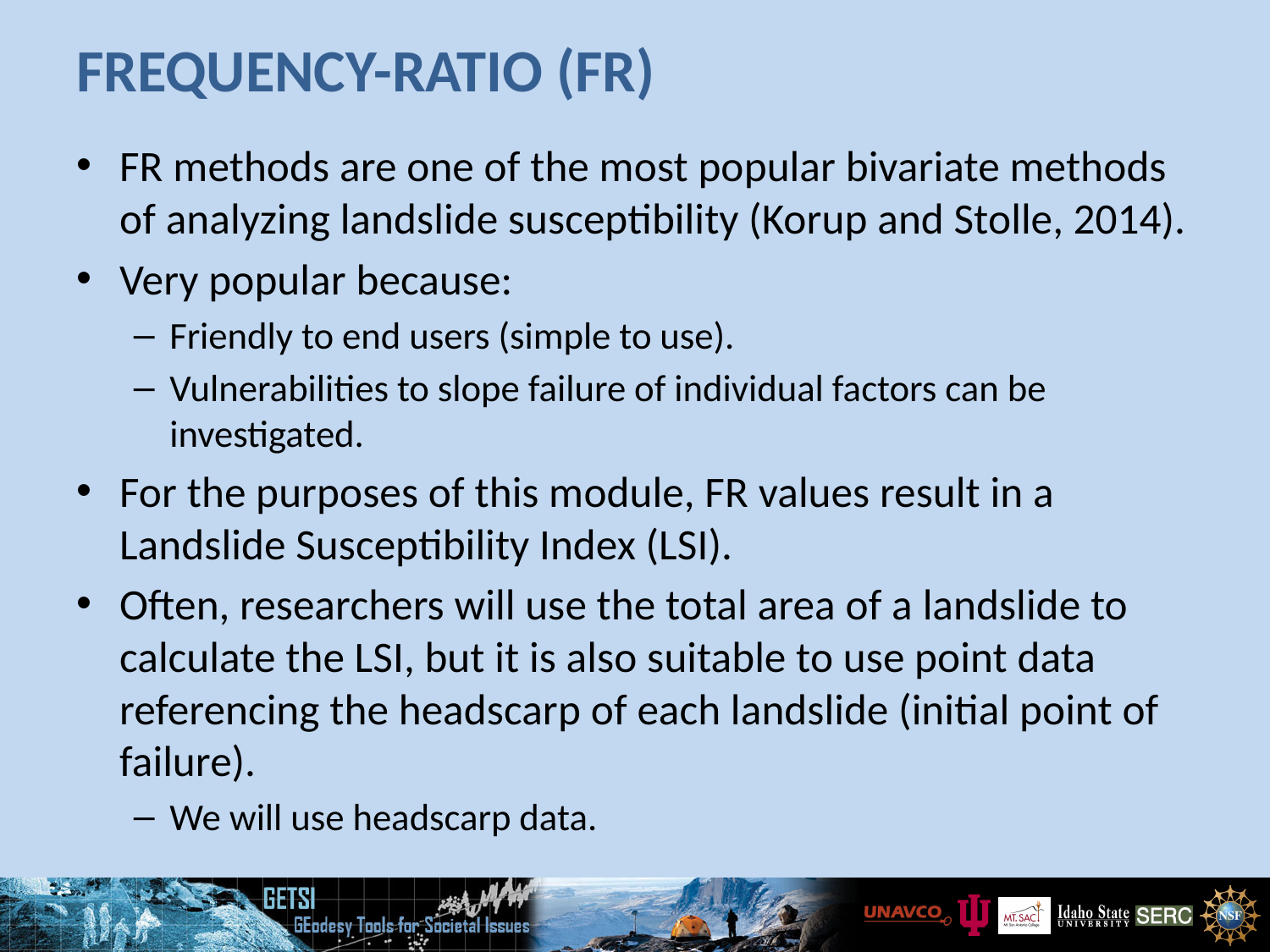

# Frequency-Ratio (FR)
FR methods are one of the most popular bivariate methods of analyzing landslide susceptibility (Korup and Stolle, 2014).
Very popular because:
Friendly to end users (simple to use).
Vulnerabilities to slope failure of individual factors can be investigated.
For the purposes of this module, FR values result in a Landslide Susceptibility Index (LSI).
Often, researchers will use the total area of a landslide to calculate the LSI, but it is also suitable to use point data referencing the headscarp of each landslide (initial point of failure).
We will use headscarp data.